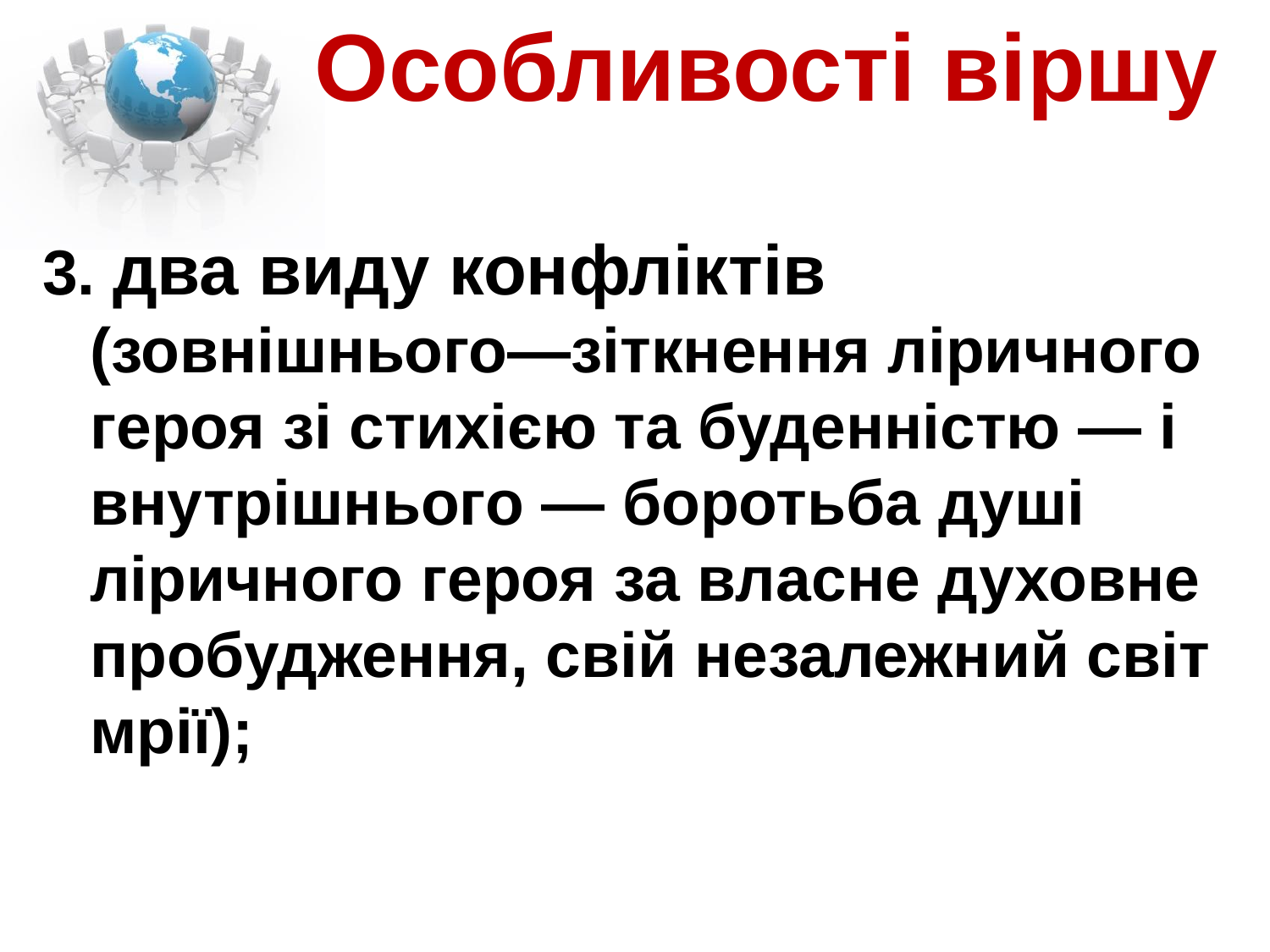

Особливості віршу
3. два виду конфліктів (зовнішнього—зіткнення ліричного героя зі стихією та буденністю — і внутрішнього — боротьба душі ліричного героя за власне духовне пробудження, свій незалежний світ мрії);